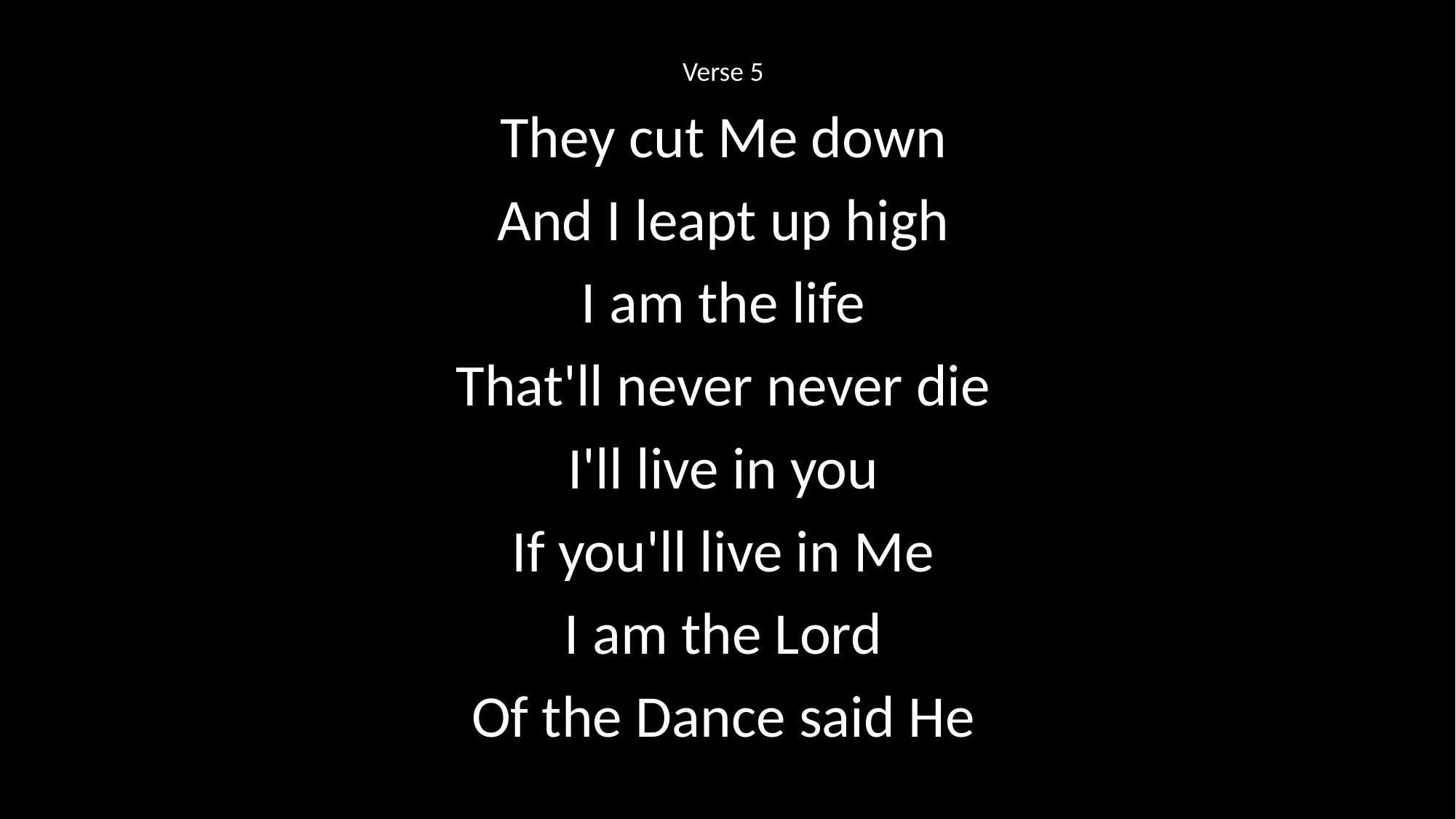

Verse 5
They cut Me down
And I leapt up high
I am the life
That'll never never die
I'll live in you
If you'll live in Me
I am the Lord
Of the Dance said He